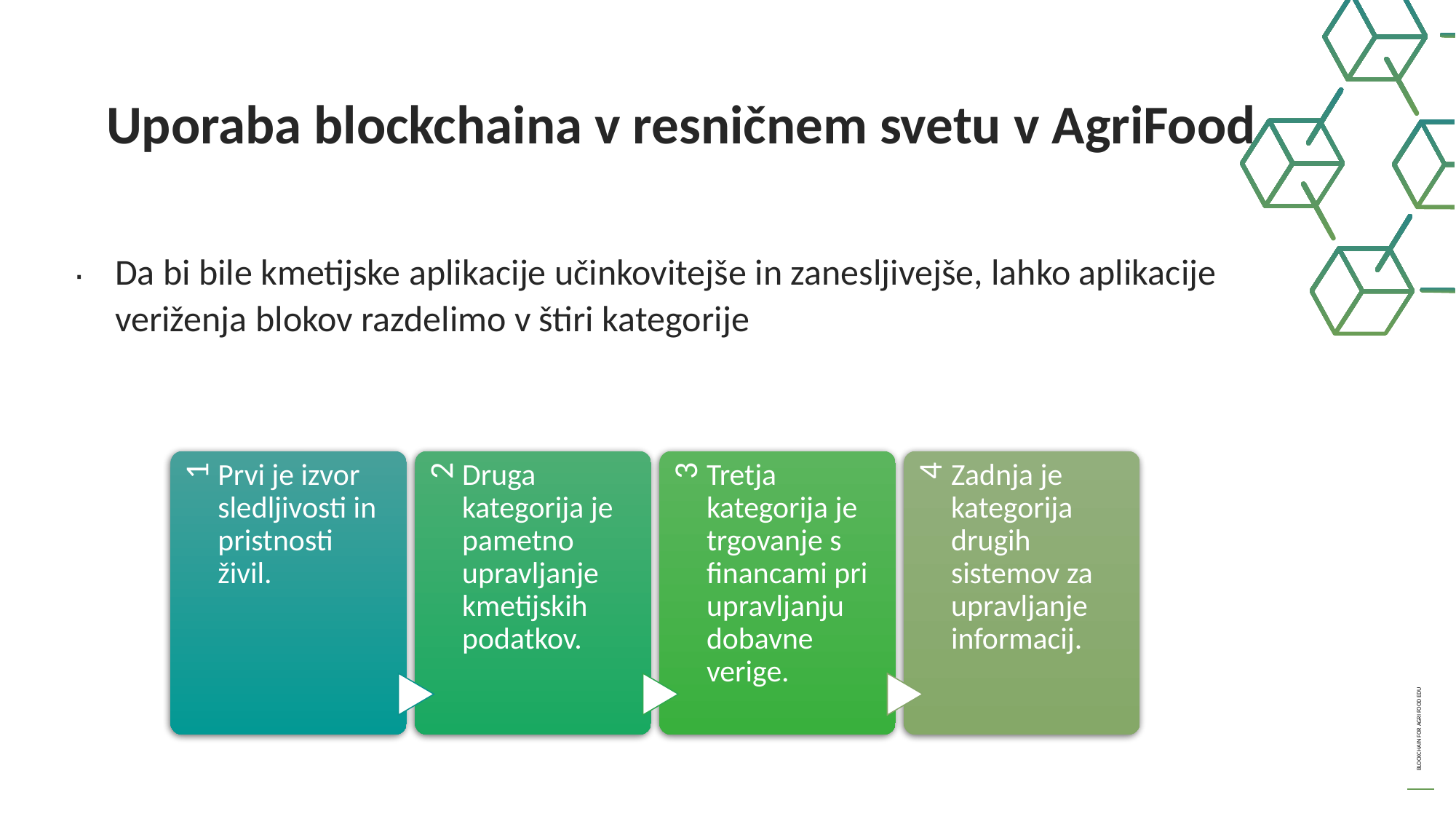

Uporaba blockchaina v resničnem svetu v AgriFood
Da bi bile kmetijske aplikacije učinkovitejše in zanesljivejše, lahko aplikacije veriženja blokov razdelimo v štiri kategorije

Prvi je izvor sledljivosti in pristnosti živil.

Druga kategorija je pametno upravljanje kmetijskih podatkov.

Tretja kategorija je trgovanje s financami pri upravljanju dobavne verige.

Zadnja je kategorija drugih sistemov za upravljanje informacij.
1
2
3
4